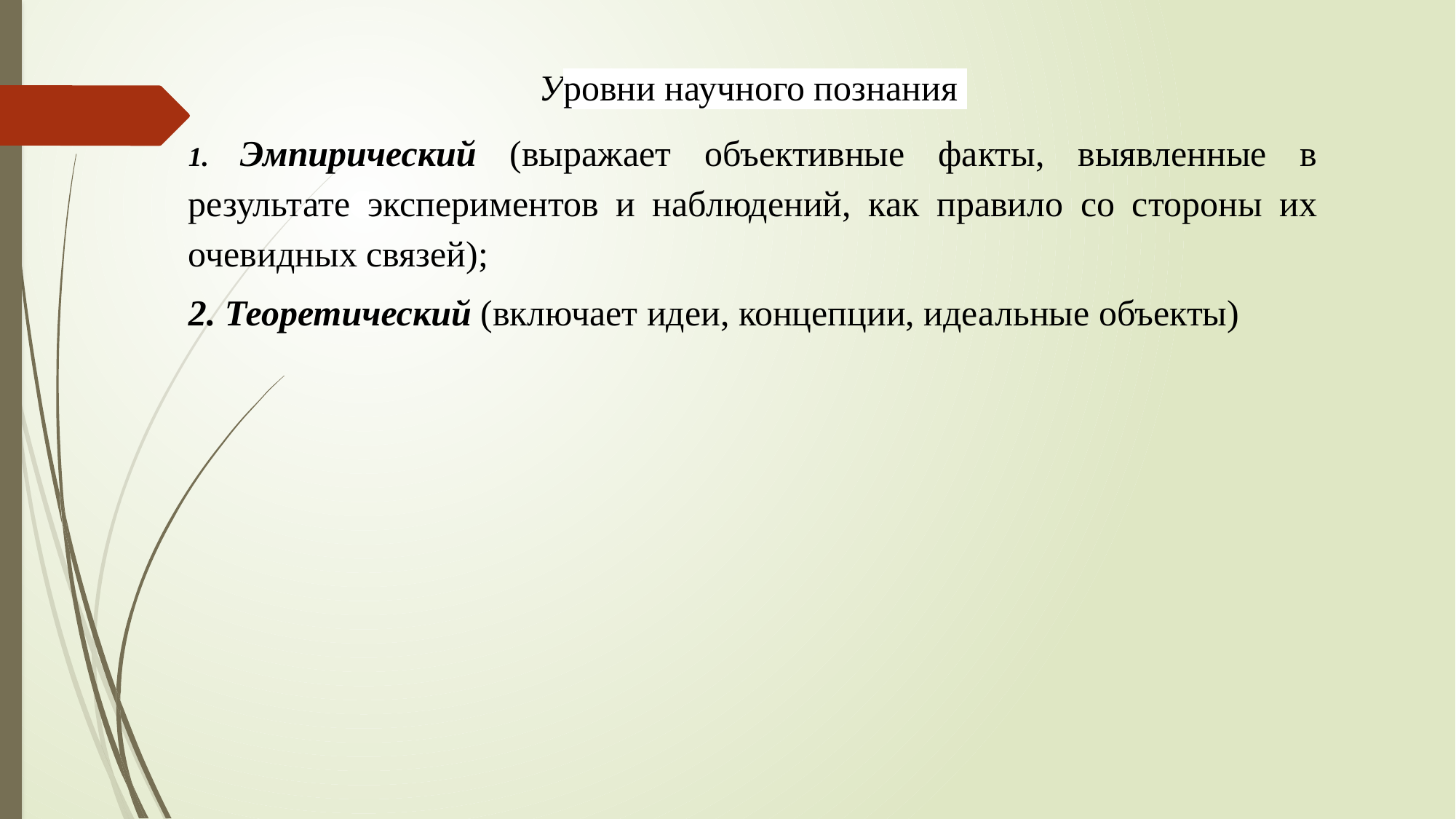

Уровни научного познания
1. Эмпирический (выражает объективные факты, выявленные в результате экспериментов и наблюдений, как правило со стороны их очевидных связей);
2. Теоретический (включает идеи, концепции, идеальные объекты)